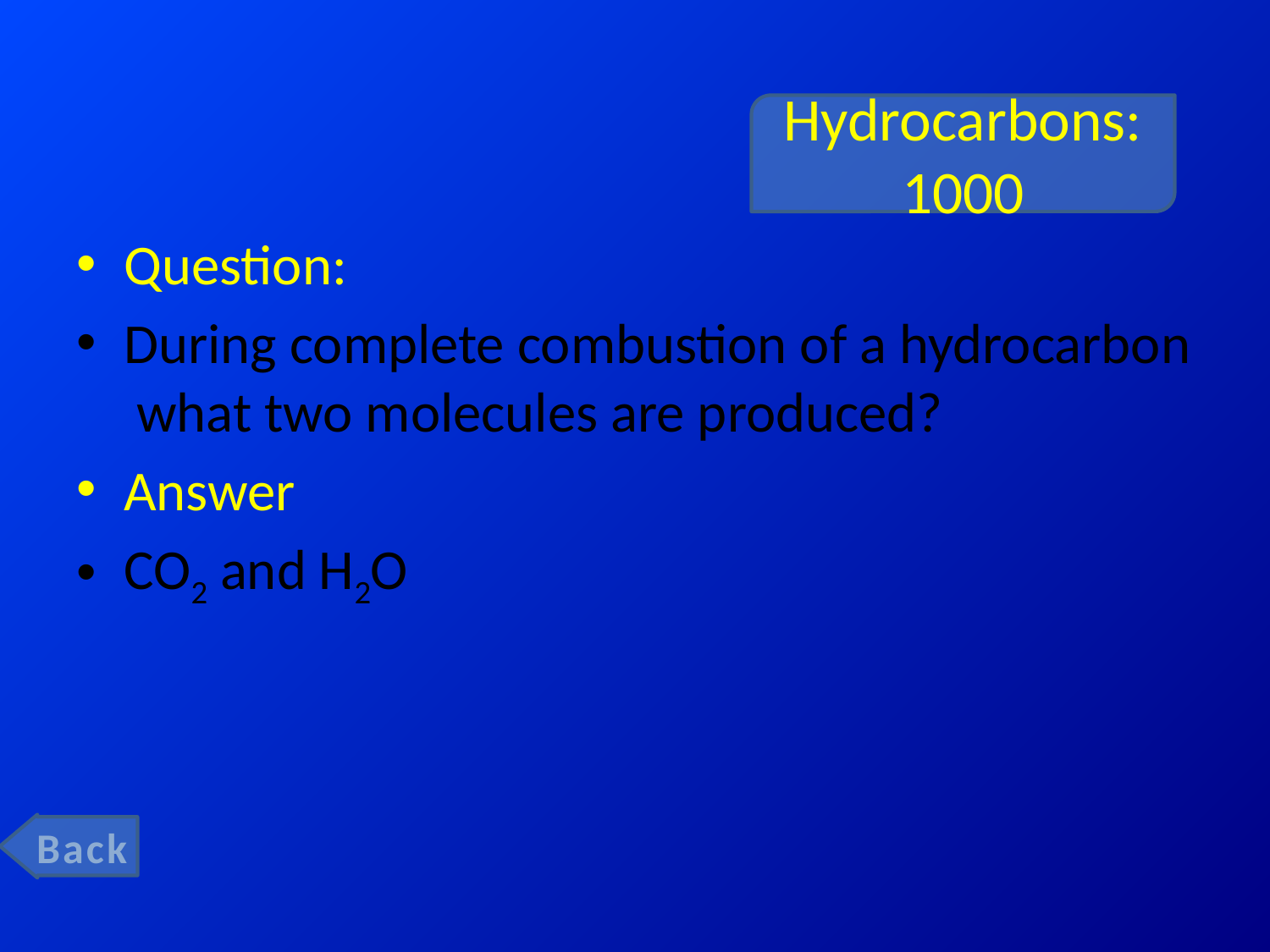

# Hydrocarbons: 1000

Question:
During complete combustion of a hydrocarbon  what two molecules are produced?
Answer
CO2 and H2O

Back